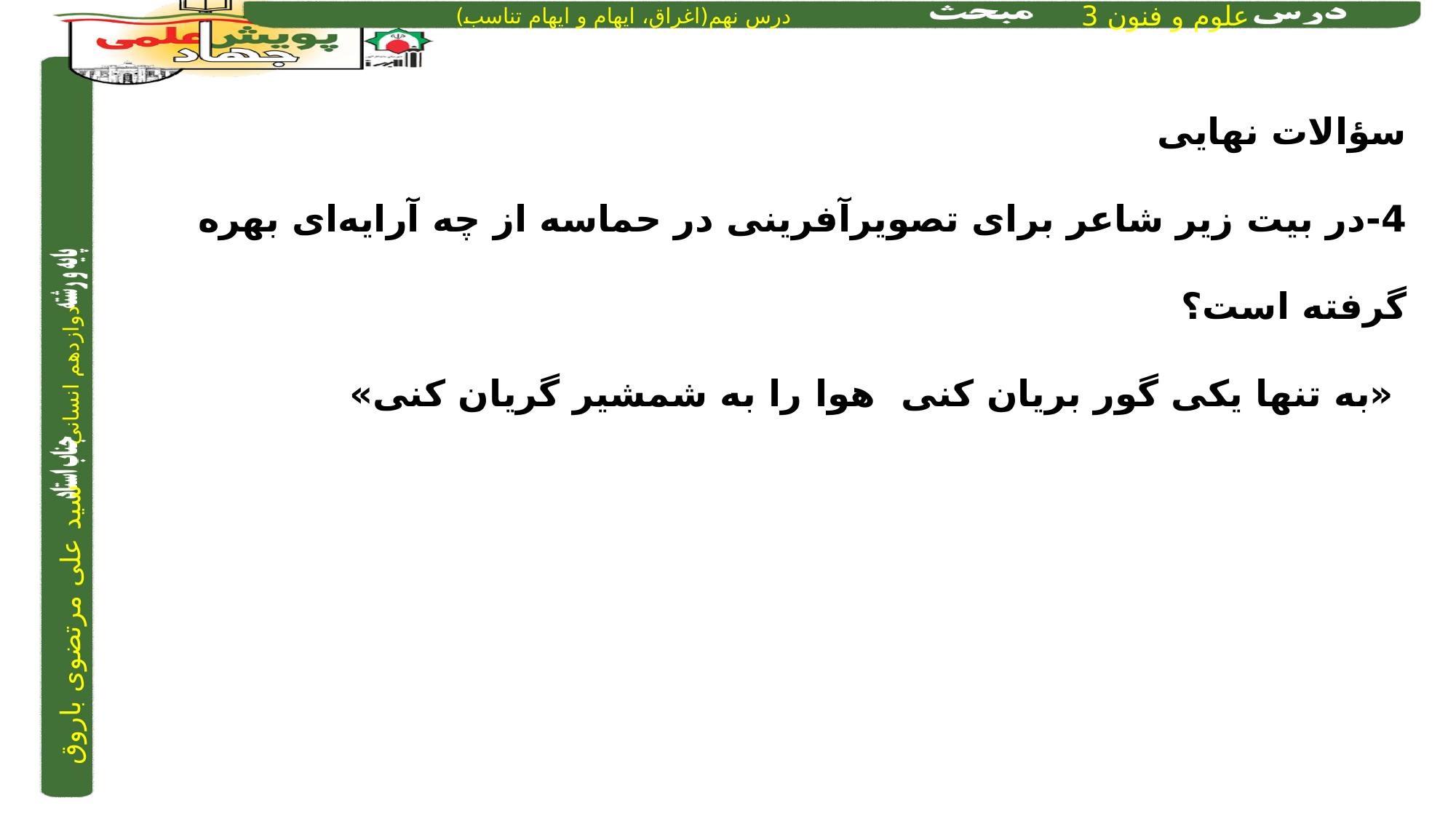

سؤالات نهایی
4-در بیت زیر شاعر برای تصویرآفرینی در حماسه از چه آرایه‌ای بهره گرفته است؟
 «به تنها یکی گور بریان کنی 	 هوا را به شمشیر گریان کنی»
‌